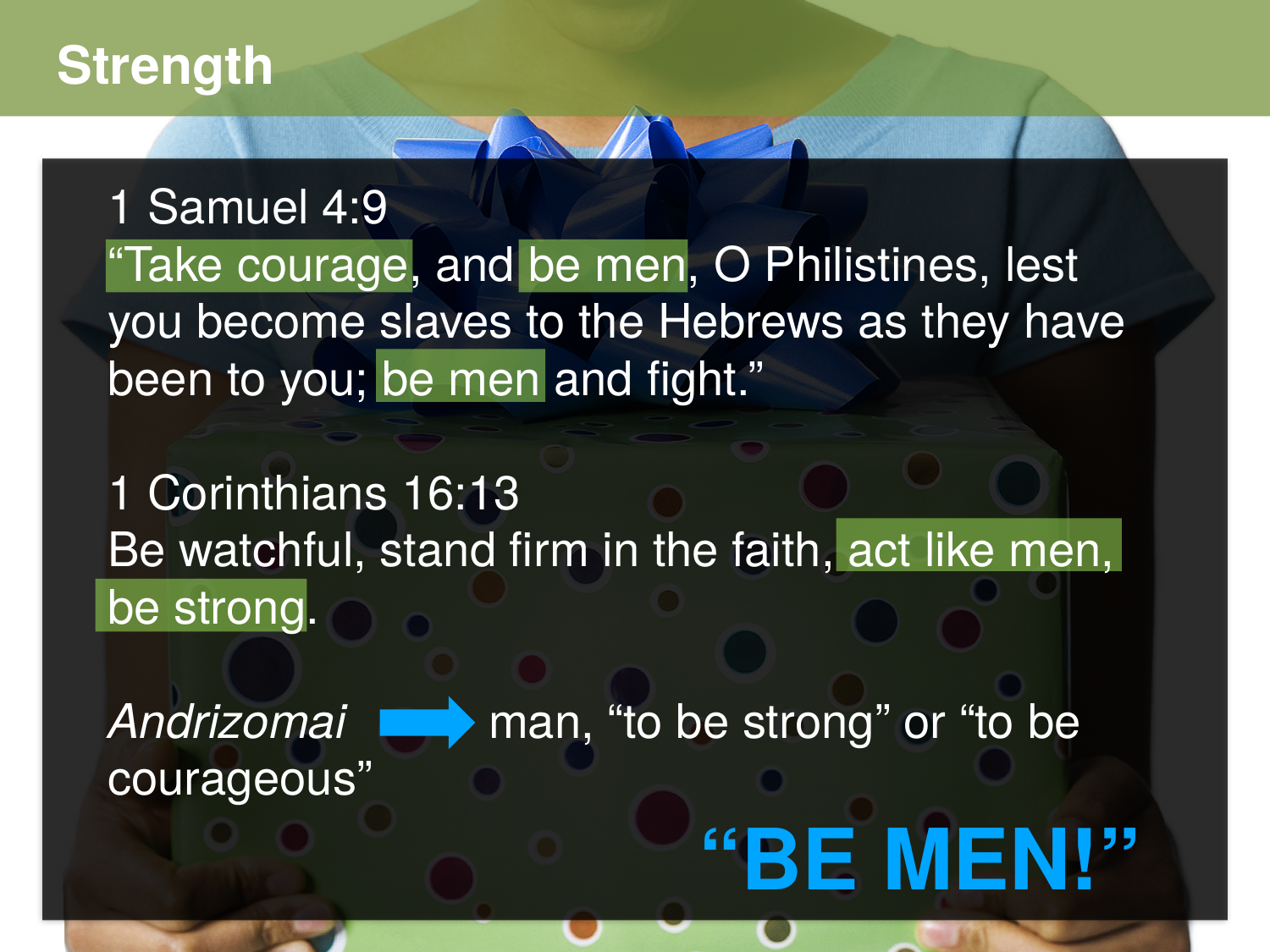

Strength

1 Samuel 4:9
“Take courage, and be men, O Philistines, lest you become slaves to the Hebrews as they have been to you; be men and fight.”

1 Corinthians 16:13
Be watchful, stand firm in the faith, act like men, be strong.

Andrizomai		man, “to be strong” or “to be courageous”
“BE MEN!”